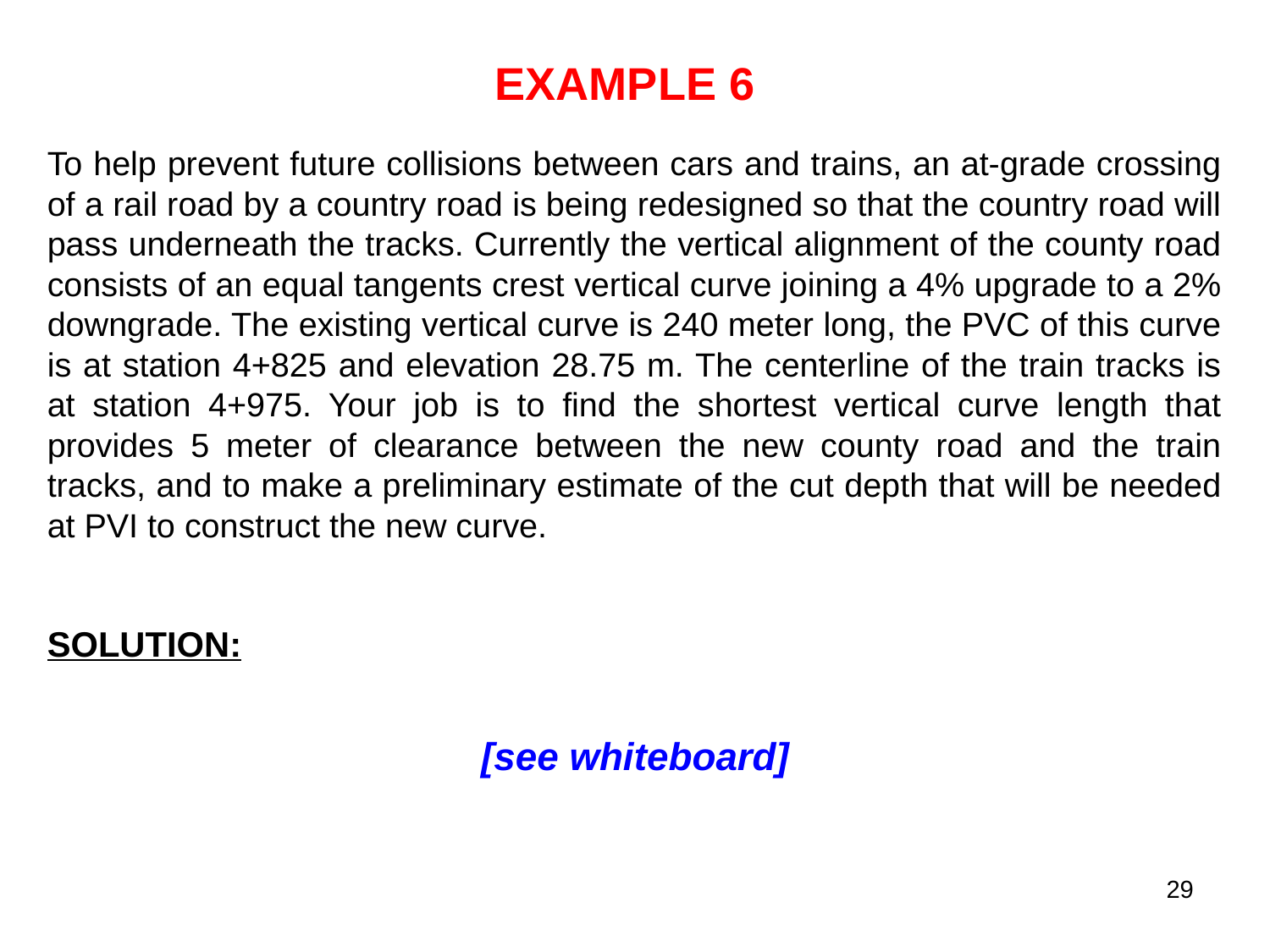

# EXAMPLE 6
To help prevent future collisions between cars and trains, an at-grade crossing of a rail road by a country road is being redesigned so that the country road will pass underneath the tracks. Currently the vertical alignment of the county road consists of an equal tangents crest vertical curve joining a 4% upgrade to a 2% downgrade. The existing vertical curve is 240 meter long, the PVC of this curve is at station 4+825 and elevation 28.75 m. The centerline of the train tracks is at station 4+975. Your job is to find the shortest vertical curve length that provides 5 meter of clearance between the new county road and the train tracks, and to make a preliminary estimate of the cut depth that will be needed at PVI to construct the new curve.

SOLUTION:

[see whiteboard]

29